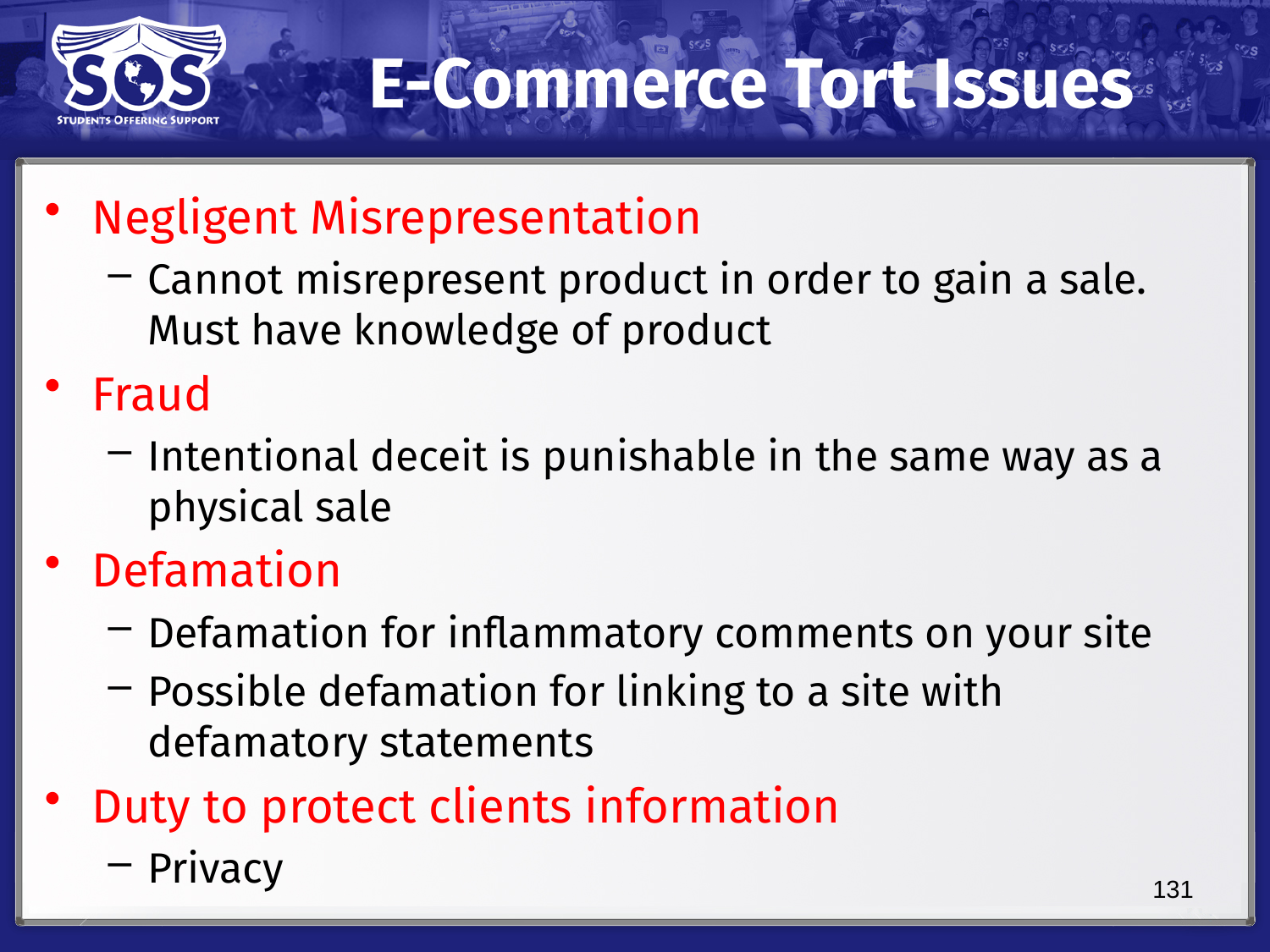

# E-Commerce Tort Issues
Negligent Misrepresentation
Cannot misrepresent product in order to gain a sale. Must have knowledge of product
Fraud
Intentional deceit is punishable in the same way as a physical sale
Defamation
Defamation for inflammatory comments on your site
Possible defamation for linking to a site with defamatory statements
Duty to protect clients information
Privacy

131